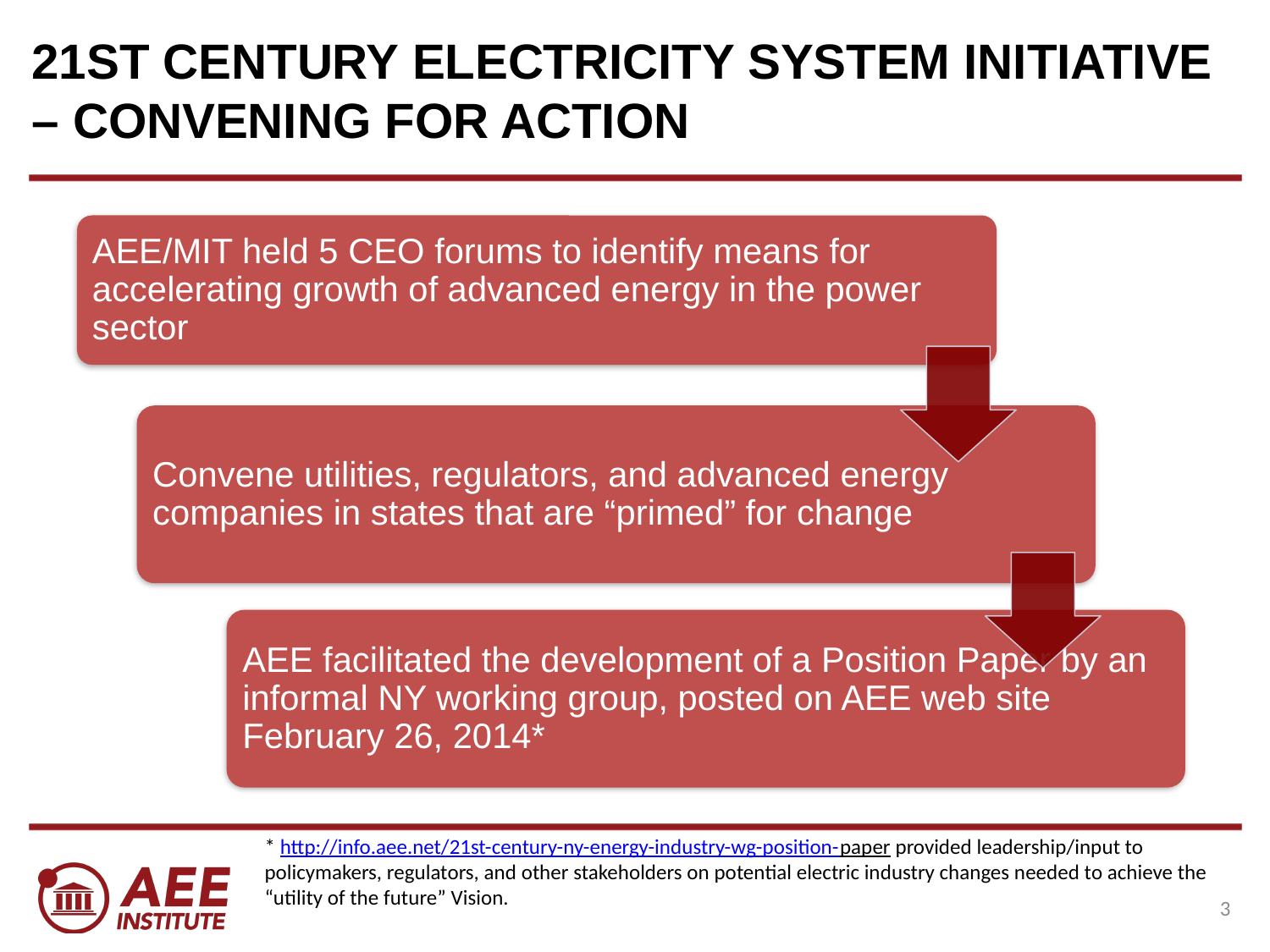

# 21ST CENTURY ELECTRICITY SYSTEM INITIATIVE – CONVENING FOR ACTION
AEE/MIT held 5 CEO forums to identify means for accelerating growth of advanced energy in the power sector
Convene utilities, regulators, and advanced energy companies in states that are “primed” for change
AEE facilitated the development of a Position Paper by an informal NY working group, posted on AEE web site February 26, 2014*

* http://info.aee.net/21st-century-ny-energy-industry-wg-position-paper provided leadership/input to policymakers, regulators, and other stakeholders on potential electric industry changes needed to achieve the “utility of the future” Vision.
3